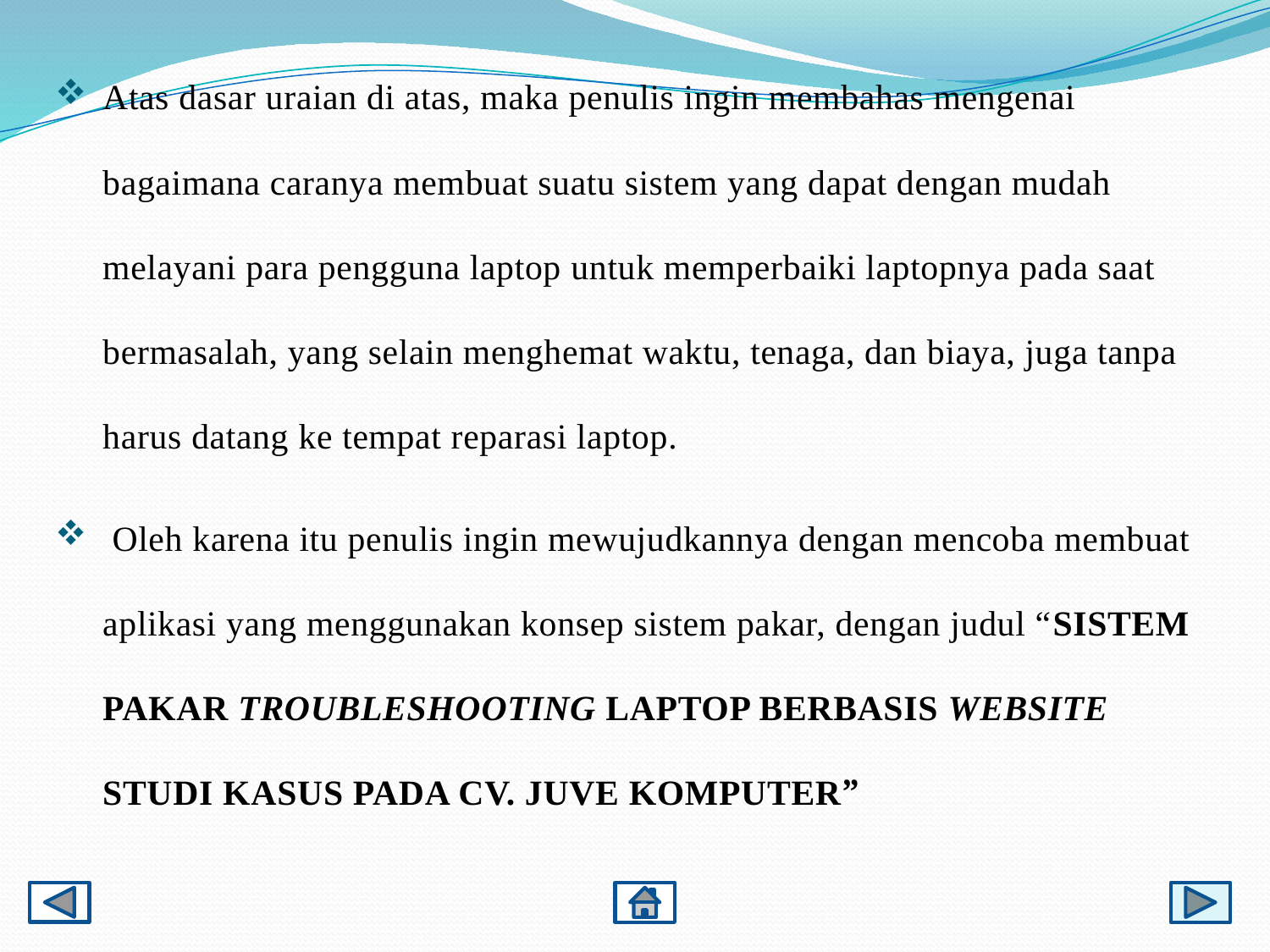

Atas dasar uraian di atas, maka penulis ingin membahas mengenai bagaimana caranya membuat suatu sistem yang dapat dengan mudah melayani para pengguna laptop untuk memperbaiki laptopnya pada saat bermasalah, yang selain menghemat waktu, tenaga, dan biaya, juga tanpa harus datang ke tempat reparasi laptop.
 Oleh karena itu penulis ingin mewujudkannya dengan mencoba membuat aplikasi yang menggunakan konsep sistem pakar, dengan judul “SISTEM PAKAR TROUBLESHOOTING LAPTOP BERBASIS WEBSITE STUDI KASUS PADA CV. JUVE KOMPUTER”